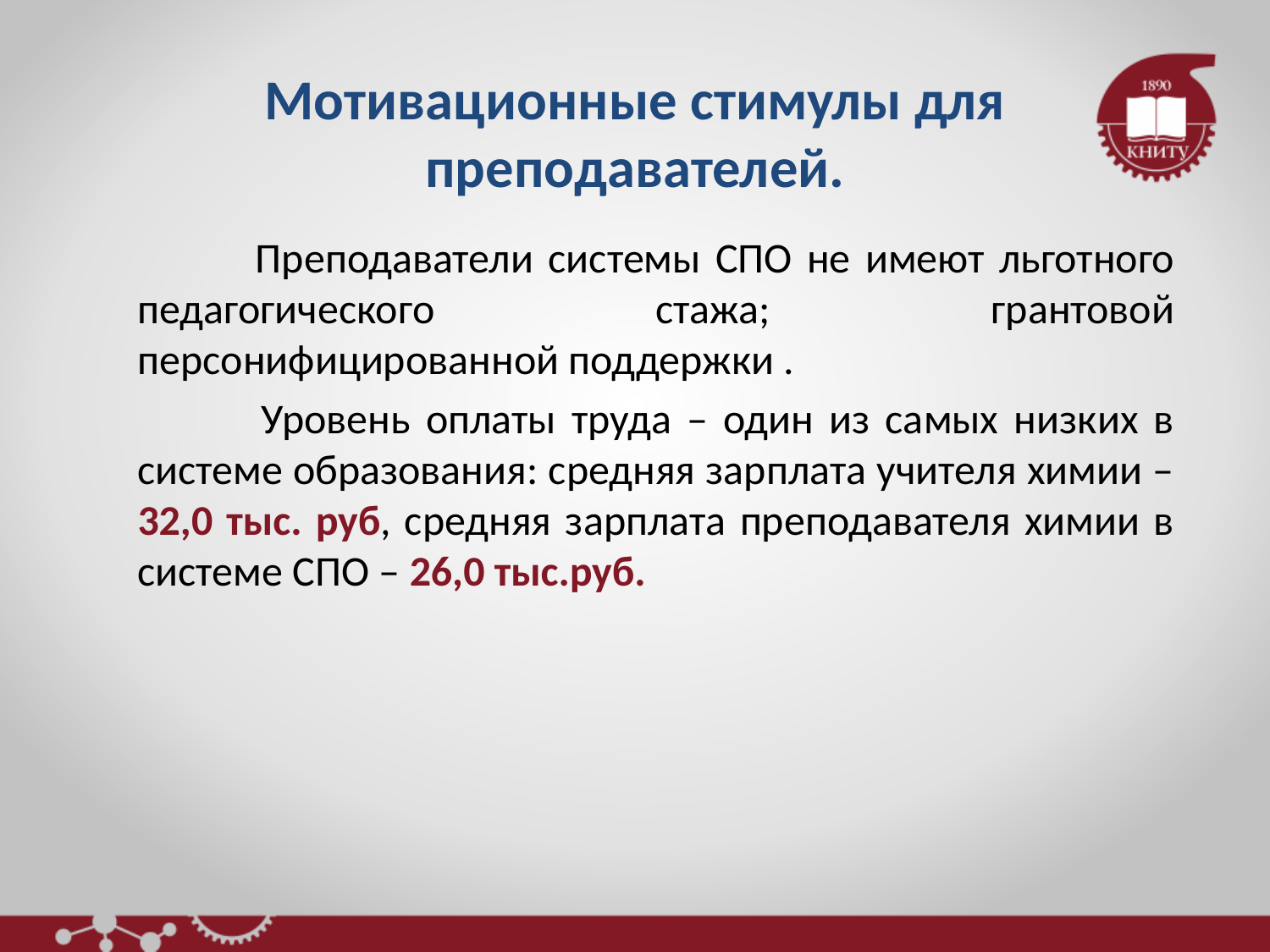

# Мотивационные стимулы для преподавателей.
        Преподаватели системы СПО не имеют льготного педагогического стажа; грантовой персонифицированной поддержки .
        Уровень оплаты труда – один из самых низких в системе образования: средняя зарплата учителя химии – 32,0 тыс. руб, средняя зарплата преподавателя химии в системе СПО – 26,0 тыс.руб.